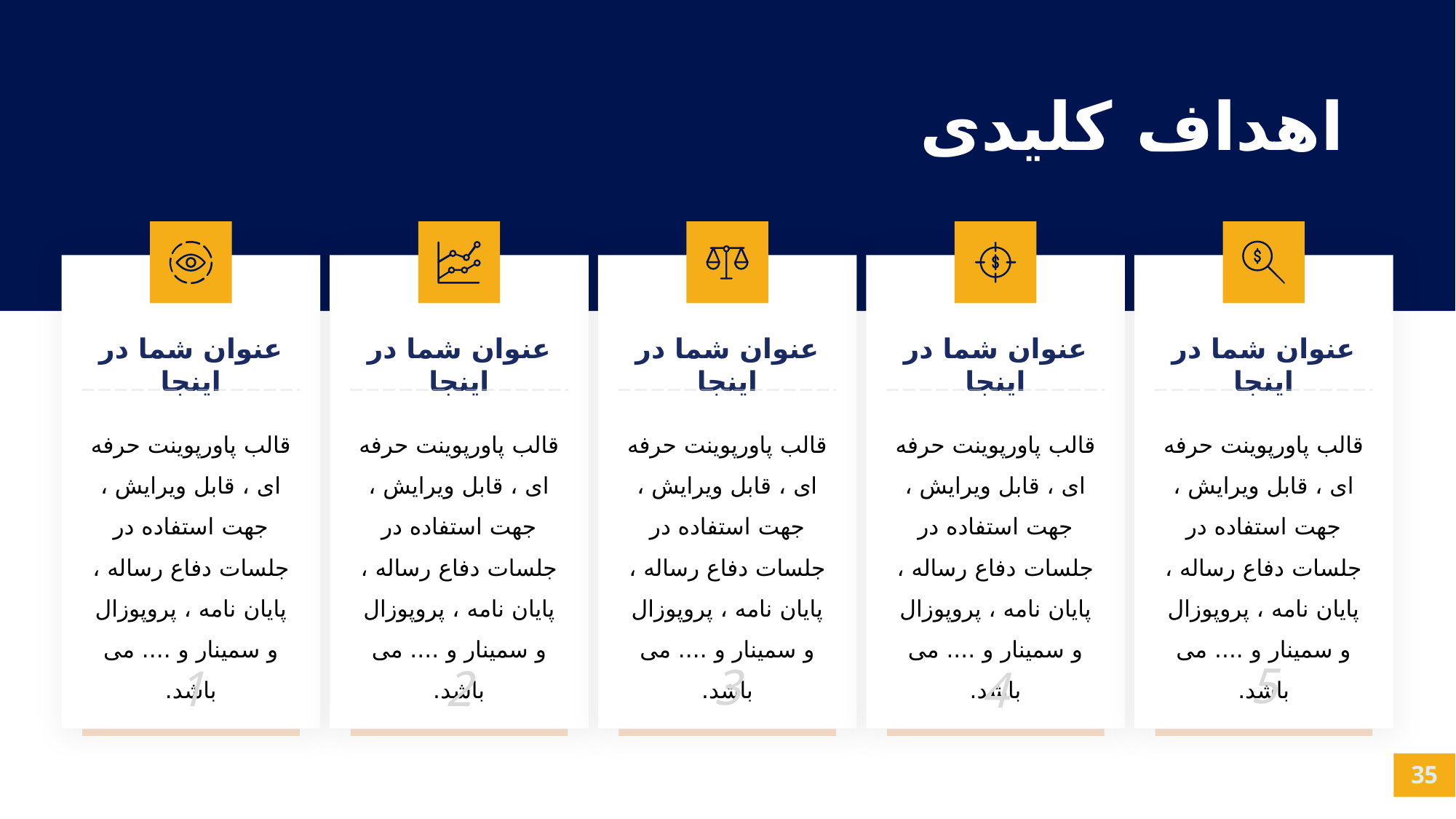

# اهداف کلیدی

عنوان شما در اینجا
عنوان شما در اینجا
عنوان شما در اینجا
عنوان شما در اینجا
عنوان شما در اینجا
قالب پاورپوينت حرفه ای ، قابل ویرایش ، جهت استفاده در جلسات دفاع رساله ، پایان نامه ، پروپوزال و سمینار و .... می باشد.
قالب پاورپوينت حرفه ای ، قابل ویرایش ، جهت استفاده در جلسات دفاع رساله ، پایان نامه ، پروپوزال و سمینار و .... می باشد.
قالب پاورپوينت حرفه ای ، قابل ویرایش ، جهت استفاده در جلسات دفاع رساله ، پایان نامه ، پروپوزال و سمینار و .... می باشد.
قالب پاورپوينت حرفه ای ، قابل ویرایش ، جهت استفاده در جلسات دفاع رساله ، پایان نامه ، پروپوزال و سمینار و .... می باشد.
قالب پاورپوينت حرفه ای ، قابل ویرایش ، جهت استفاده در جلسات دفاع رساله ، پایان نامه ، پروپوزال و سمینار و .... می باشد.

5
3
1
2
4
35